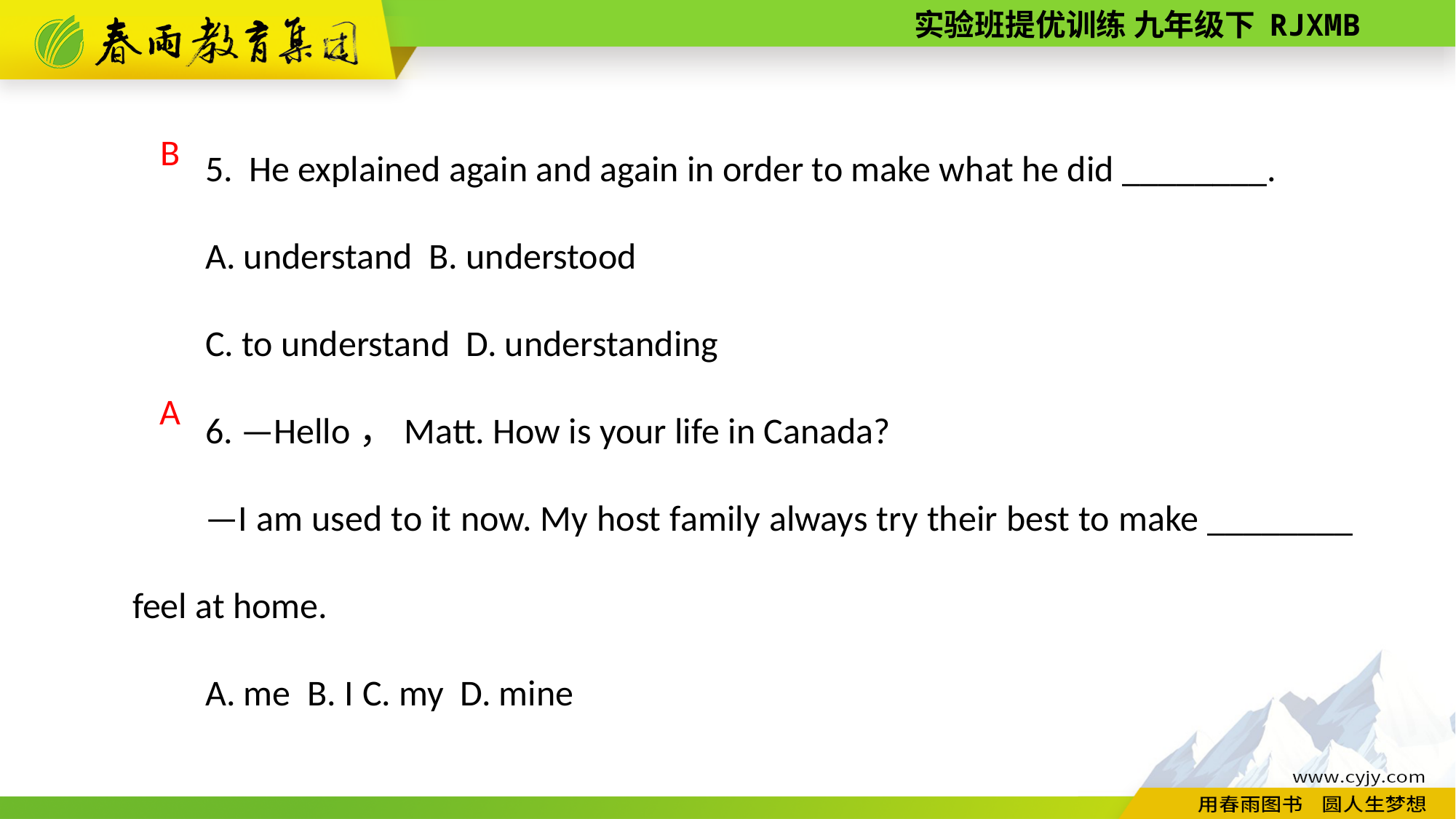

5.  He explained again and again in order to make what he did ________.
A. understand  B. understood
C. to understand  D. understanding
6. —Hello，Matt. How is your life in Canada?
—I am used to it now. My host family always try their best to make ________ feel at home.
A. me  B. I  C. my  D. mine
 B
A